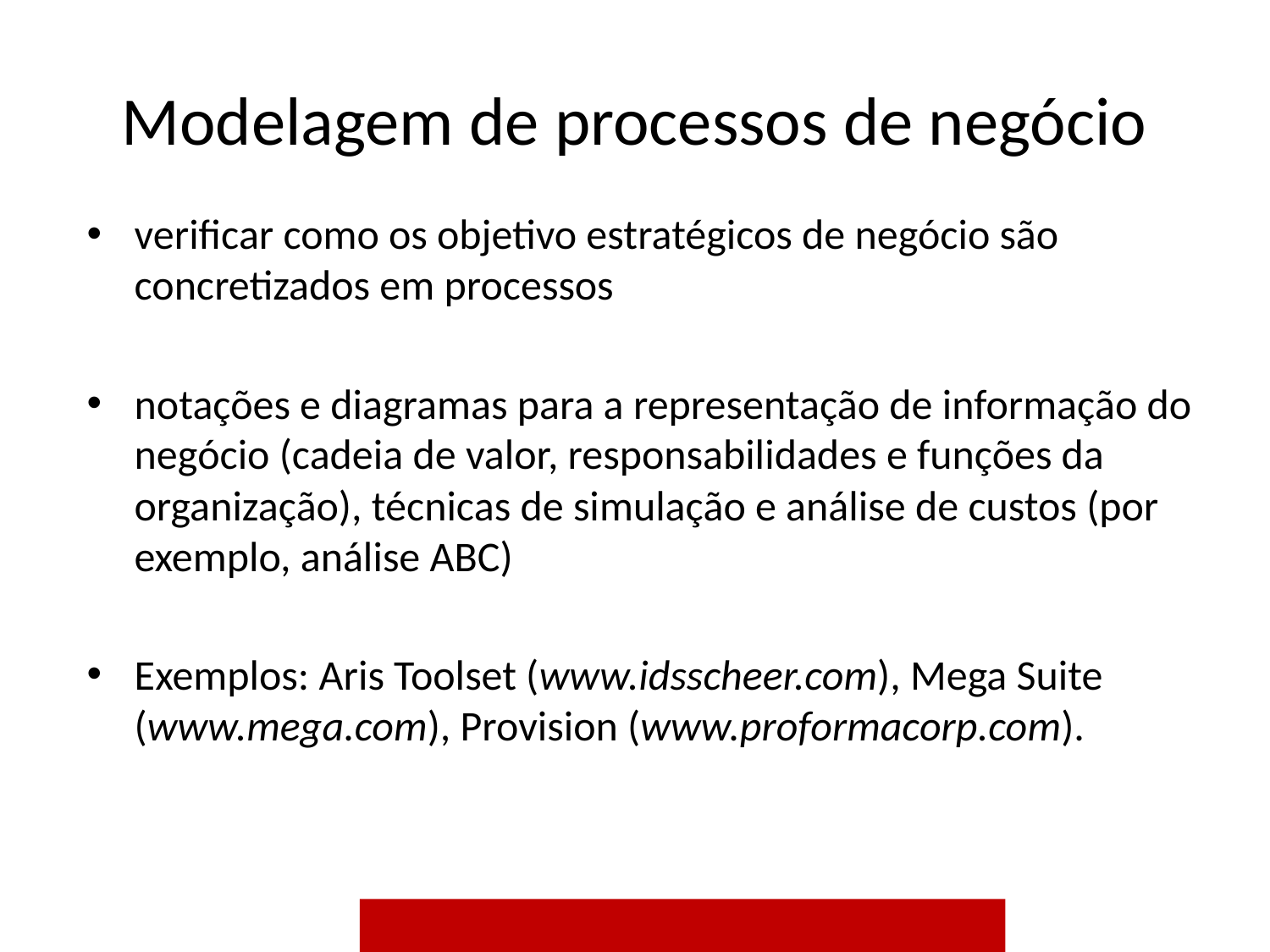

# Modelagem de processos de negócio
verificar como os objetivo estratégicos de negócio são concretizados em processos

notações e diagramas para a representação de informação do negócio (cadeia de valor, responsabilidades e funções da organização), técnicas de simulação e análise de custos (por exemplo, análise ABC)

Exemplos: Aris Toolset (www.idsscheer.com), Mega Suite (www.mega.com), Provision (www.proformacorp.com).